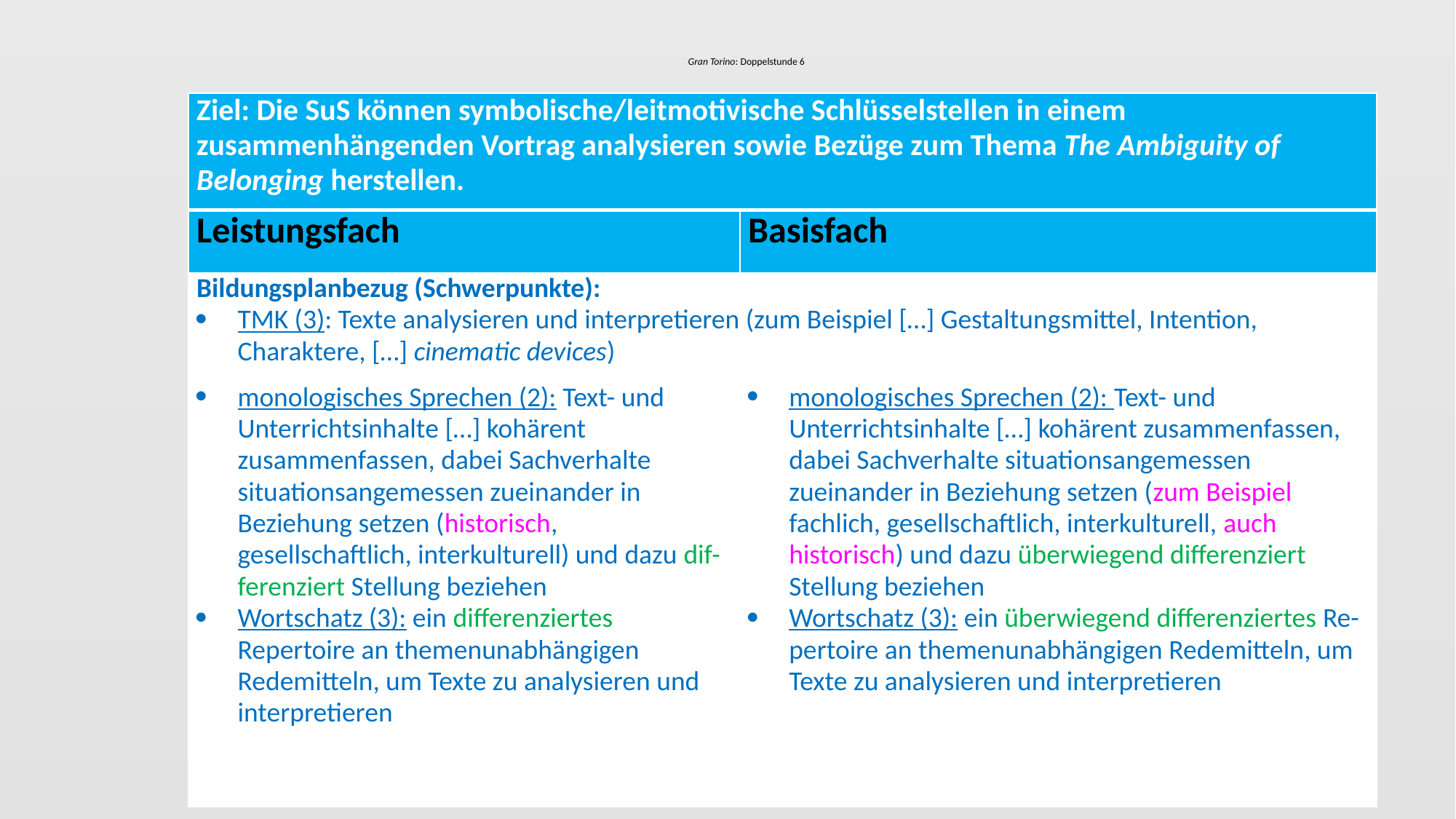

# Gran Torino: Doppelstunde 6
| Ziel: Die SuS können symbolische/leitmotivische Schlüsselstellen in einem zusammenhängenden Vortrag analysieren sowie Bezüge zum Thema The Ambiguity of Belonging herstellen. |  |
| --- | --- |
| Leistungsfach | Basisfach |
| Bildungsplanbezug (Schwerpunkte): TMK (3): Texte analysieren und interpretieren (zum Beispiel […] Gestaltungsmittel, Intention, Charaktere, […] cinematic devices) |  |
| monologisches Sprechen (2): Text- und Unterrichtsinhalte […] kohärent zusammenfassen, dabei Sachverhalte situationsangemessen zueinander in Beziehung setzen (historisch, gesellschaftlich, interkulturell) und dazu dif-ferenziert Stellung beziehen Wortschatz (3): ein differenziertes Repertoire an themenunabhängigen Redemitteln, um Texte zu analysieren und interpretieren | monologisches Sprechen (2): Text- und Unterrichtsinhalte […] kohärent zusammenfassen, dabei Sachverhalte situationsangemessen zueinander in Beziehung setzen (zum Beispiel fachlich, gesellschaftlich, interkulturell, auch historisch) und dazu überwiegend differenziert Stellung beziehen Wortschatz (3): ein überwiegend differenziertes Re-pertoire an themenunabhängigen Redemitteln, um Texte zu analysieren und interpretieren |